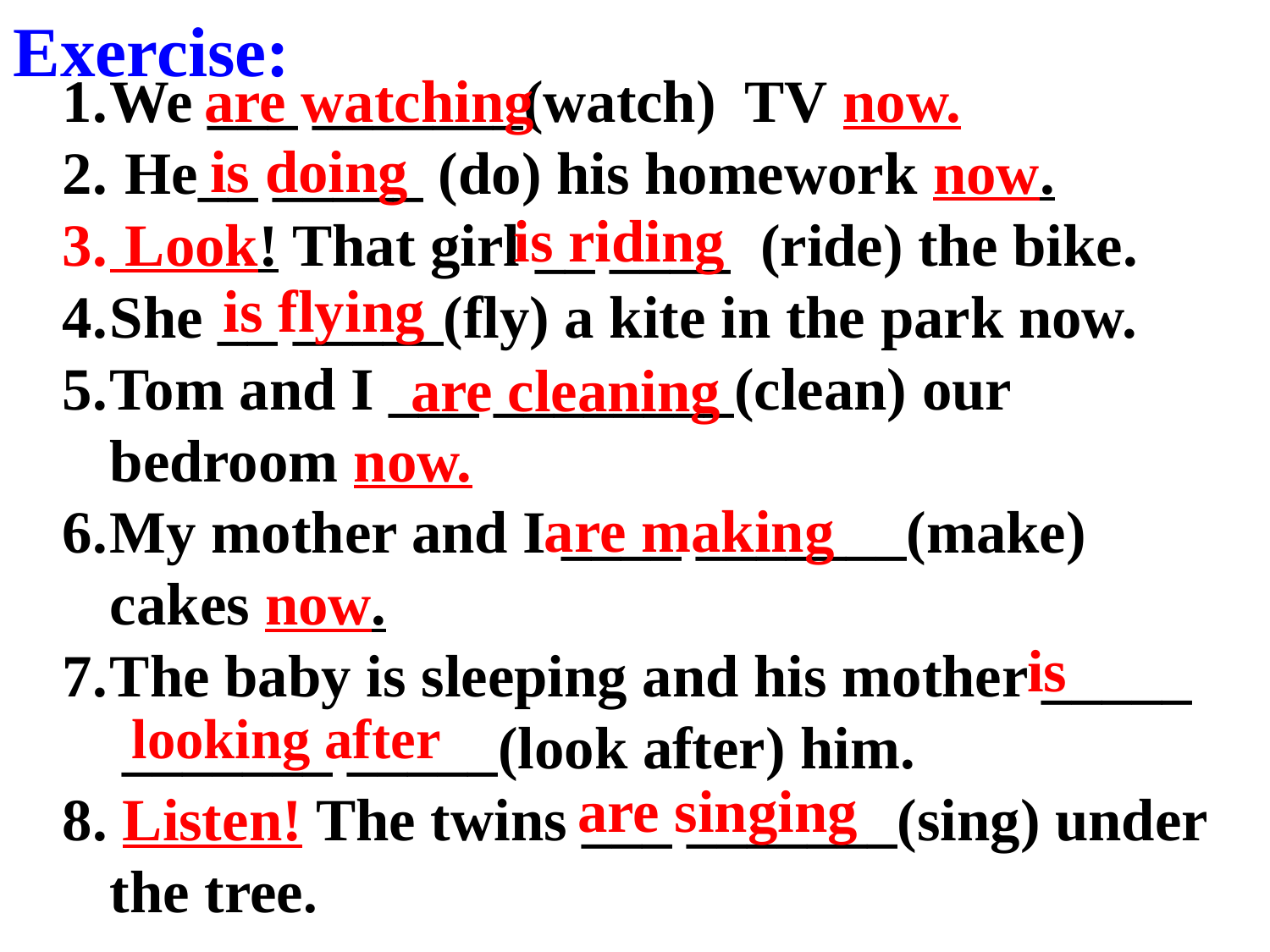

Exercise:
We ___ _______(watch)  TV now.
 He__ _____ (do) his homework now.
 Look! That girl __ ____  (ride) the bike.
She __ _____(fly) a kite in the park now.
Tom and I ___ ________(clean) our bedroom now.
My mother and I ____ _______(make) cakes now.
The baby is sleeping and his mother _____
    _______ _____(look after) him.
8. Listen! The twins ___ _______(sing) under the tree.
are watching
is doing
is riding
is flying
are cleaning
are making
is
looking after
are singing